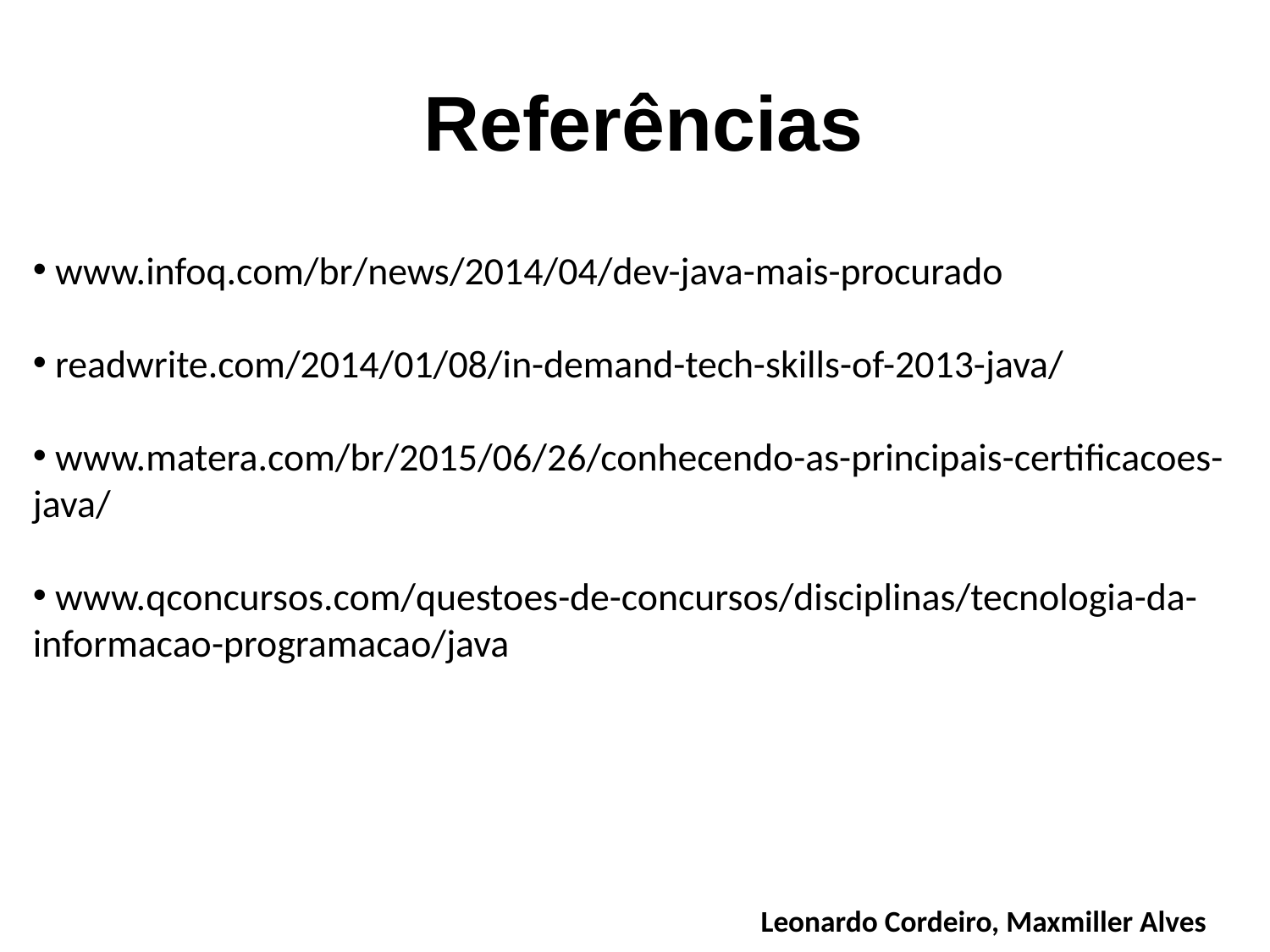

# Referências
 www.infoq.com/br/news/2014/04/dev-java-mais-procurado

 readwrite.com/2014/01/08/in-demand-tech-skills-of-2013-java/
 www.matera.com/br/2015/06/26/conhecendo-as-principais-certificacoes-java/

 www.qconcursos.com/questoes-de-concursos/disciplinas/tecnologia-da-informacao-programacao/java
Leonardo Cordeiro, Maxmiller Alves